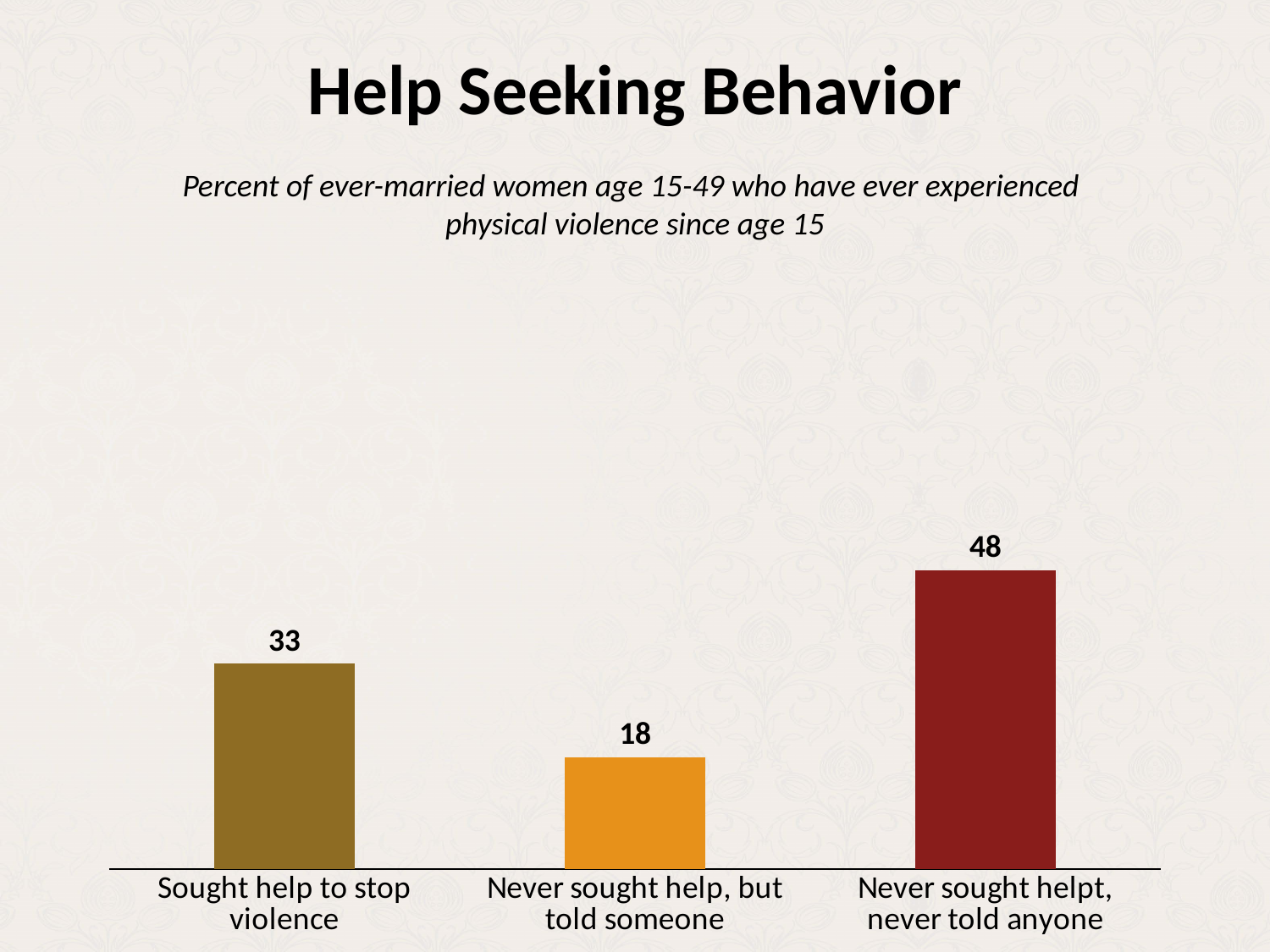

# Help Seeking Behavior
Percent of ever-married women age 15-49 who have ever experienced
physical violence since age 15

### Chart

| Category | Women |
|---|---|
| Sought help to stop violence | 33.0 |
| Never sought help, but told someone | 18.0 |
| Never sought helpt, never told anyone | 48.0 |